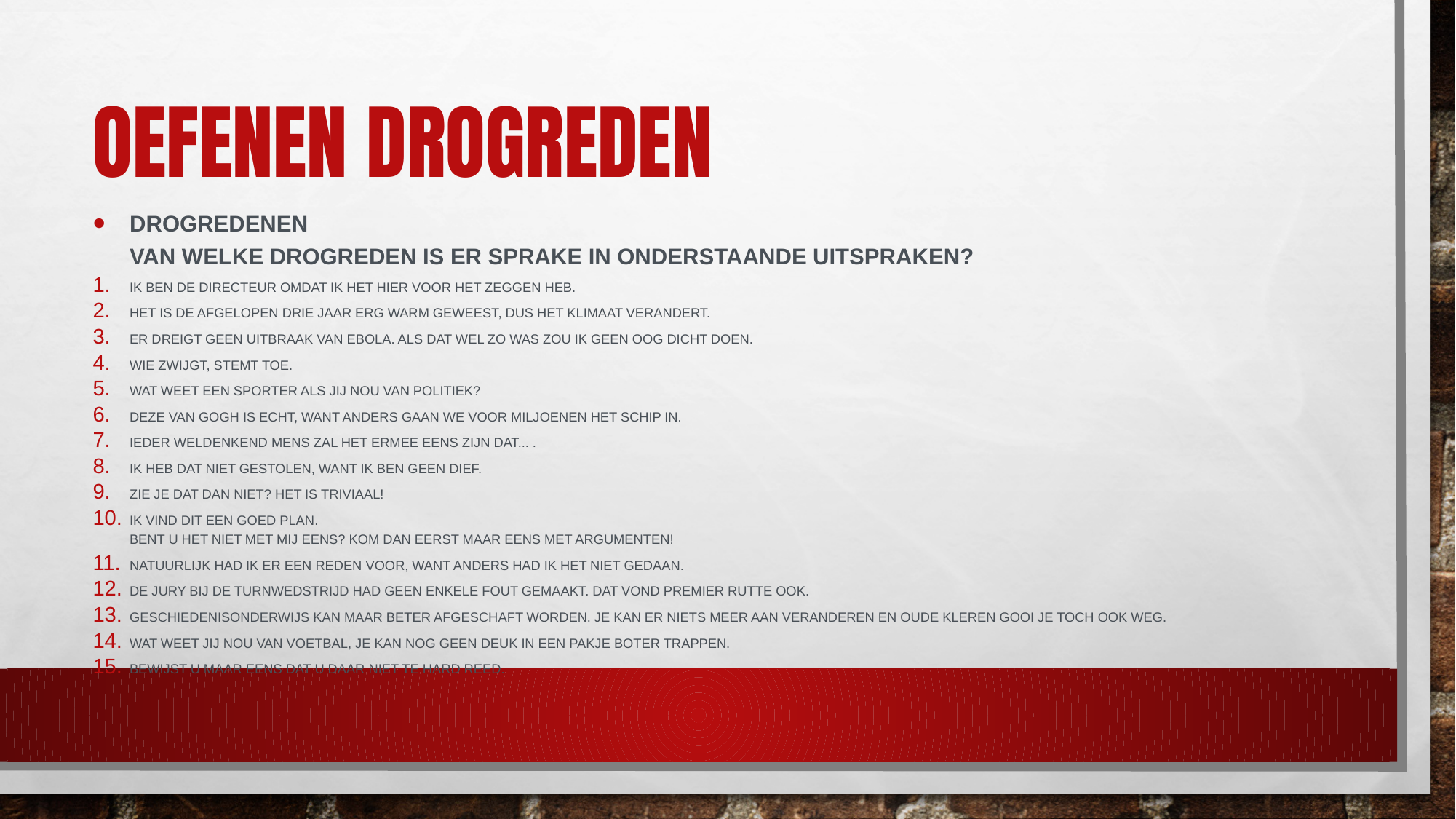

# Oefenen drogreden
Drogredenen
Van welke drogreden is er sprake in onderstaande uitspraken?
Ik ben de directeur omdat ik het hier voor het zeggen heb.
Het is de afgelopen drie jaar erg warm geweest, dus het klimaat verandert.
Er dreigt geen uitbraak van ebola. Als dat wel zo was zou ik geen oog dicht doen.
Wie zwijgt, stemt toe.
Wat weet een sporter als jij nou van politiek?
Deze Van Gogh is echt, want anders gaan we voor miljoenen het schip in.
Ieder weldenkend mens zal het ermee eens zijn dat... .
Ik heb dat niet gestolen, want ik ben geen dief.
Zie je dat dan niet? Het is triviaal!
Ik vind dit een goed plan.
Bent u het niet met mij eens? Kom dan eerst maar eens met argumenten!
Natuurlijk had ik er een reden voor, want anders had ik het niet gedaan.
De jury bij de turnwedstrijd had geen enkele fout gemaakt. Dat vond premier Rutte ook.
Geschiedenisonderwijs kan maar beter afgeschaft worden. Je kan er niets meer aan veranderen en oude kleren gooi je toch ook weg.
Wat weet jij nou van voetbal, je kan nog geen deuk in een pakje boter trappen.
Bewijst u maar eens dat u daar niet te hard reed.